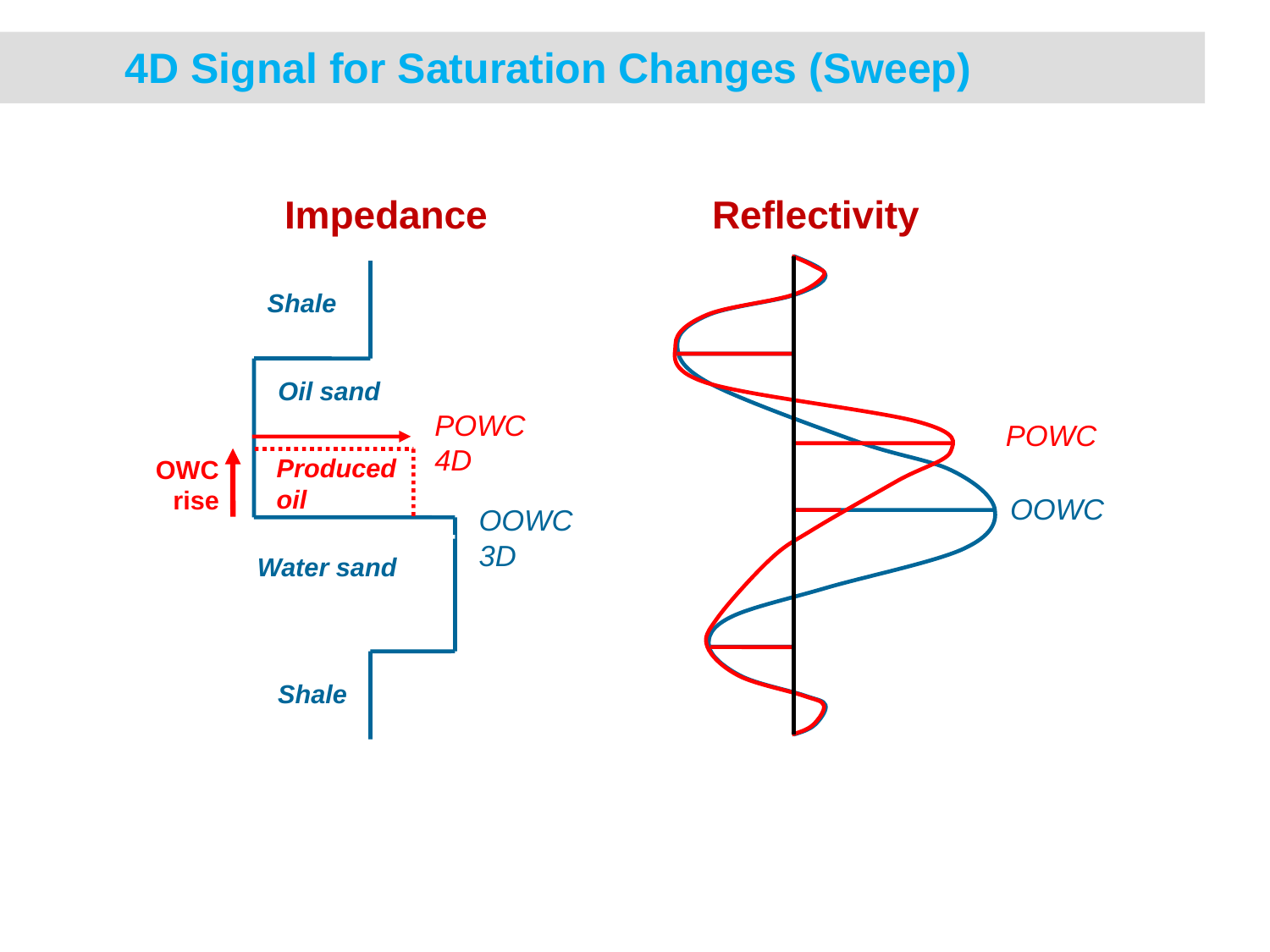

# 4D Signal for Saturation Changes (Sweep)
Impedance
Reflectivity

Shale

OOWC

    POWC

Oil sand
POWC
4D

Produced
oil
OWC
rise

OOWC
3D

Water sand

Shale